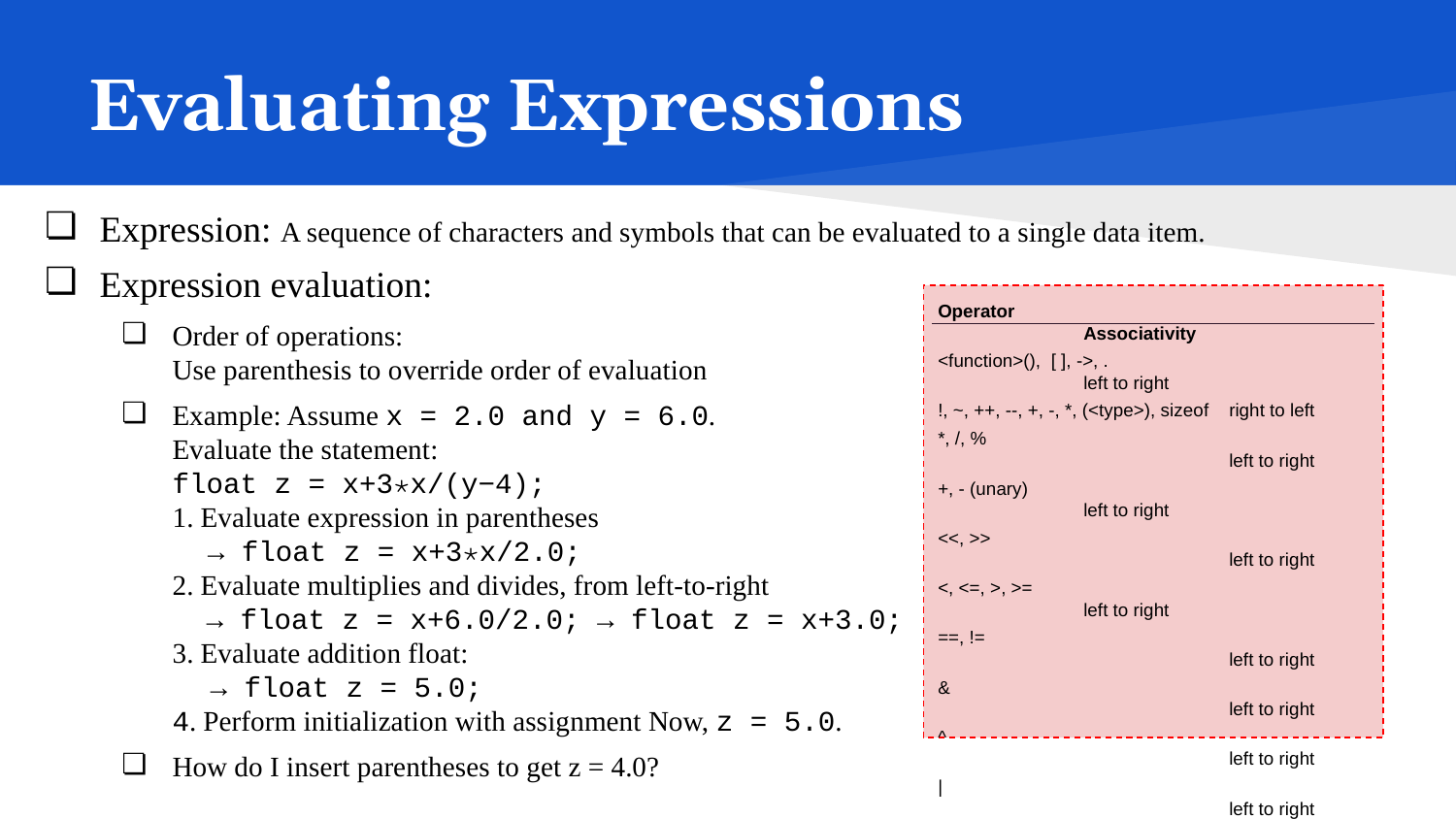

# Evaluating Expressions
Expression: A sequence of characters and symbols that can be evaluated to a single data item.
Expression evaluation:
Order of operations:
Use parenthesis to override order of evaluation
Example: Assume x = 2.0 and y = 6.0.
Evaluate the statement:
float z = x+3∗x/(y−4);
1. Evaluate expression in parentheses
     → float z = x+3∗x/2.0;
2. Evaluate multiplies and divides, from left-to-right
  → float z = x+6.0/2.0; → float z = x+3.0;
3. Evaluate addition float:
    → float z = 5.0;
4. Perform initialization with assignment Now, z = 5.0.
How do I insert parentheses to get z = 4.0?
Operator			Associativity
<function>(),  [ ], ->, .		left to right
!, ~, ++, --, +, -, *, (<type>), sizeof 	right to left
*, /, %				left to right
+, - (unary)			left to right
<<, >>				left to right
<, <=, >, >=			left to right
==, !=				left to right
&				left to right
^				left to right
|				left to right
&&				left to right
||				left to right
? :				left to right
= += -= *= /= %= &= ^= |= <<= >>=	right to left
,				lrft to right